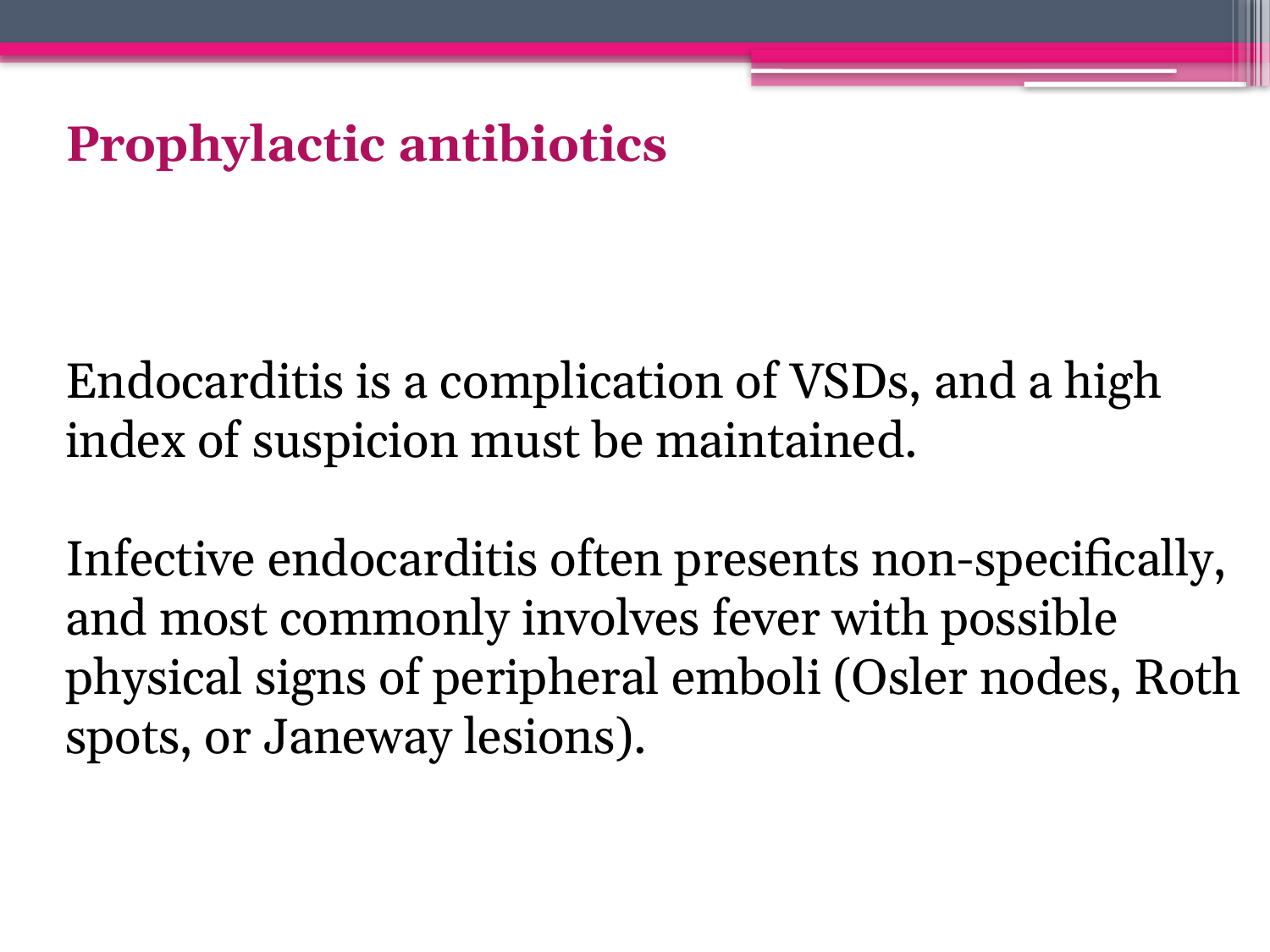

Prophylactic antibiotics

Endocarditis is a complication of VSDs, and a high index of suspicion must be maintained.

Infective endocarditis often presents non-specifically, and most commonly involves fever with possible physical signs of peripheral emboli (Osler nodes, Roth spots, or Janeway lesions).